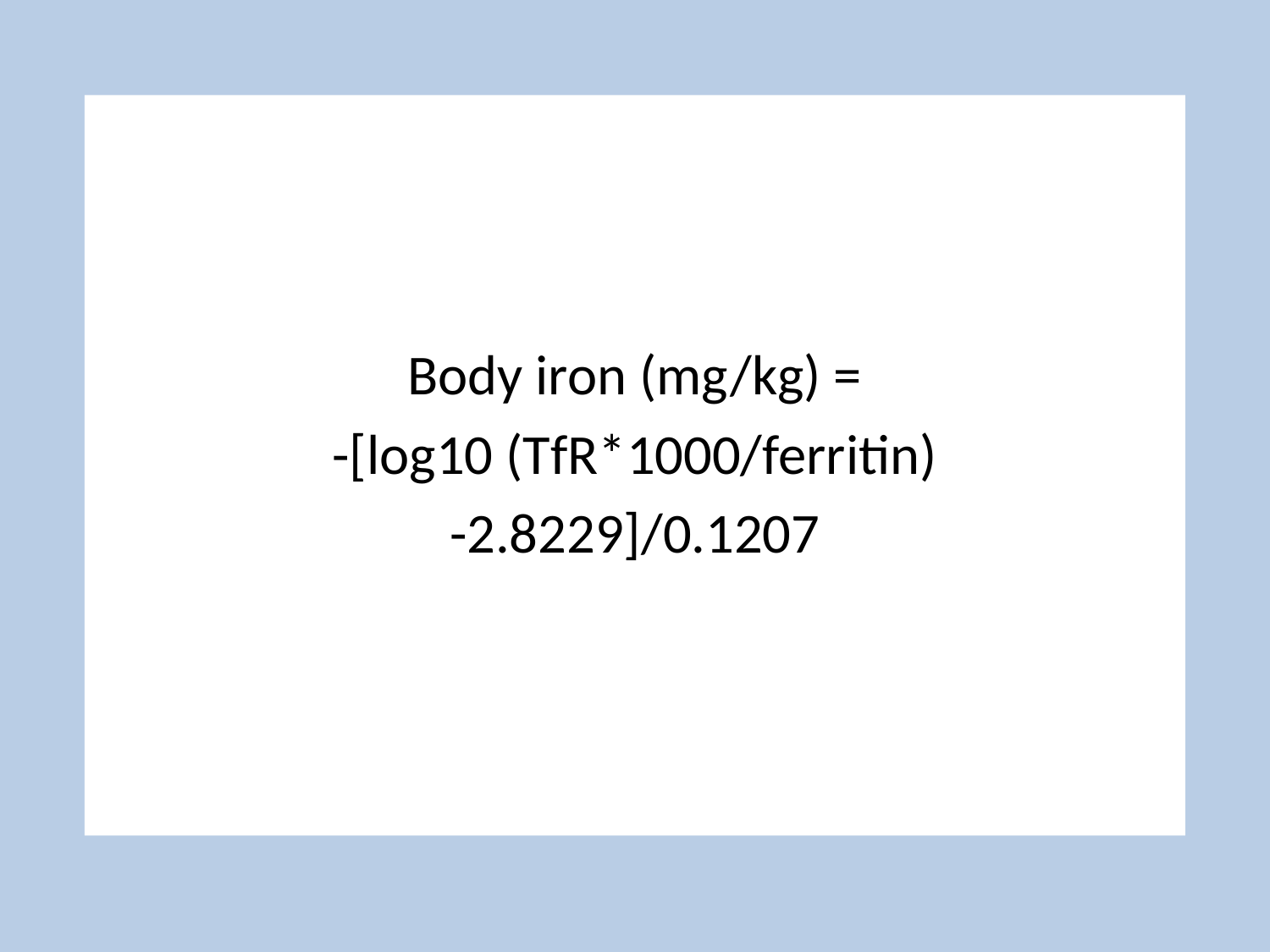

Body iron (mg/kg) =
-[log10 (TfR*1000/ferritin)
-2.8229]/0.1207

#